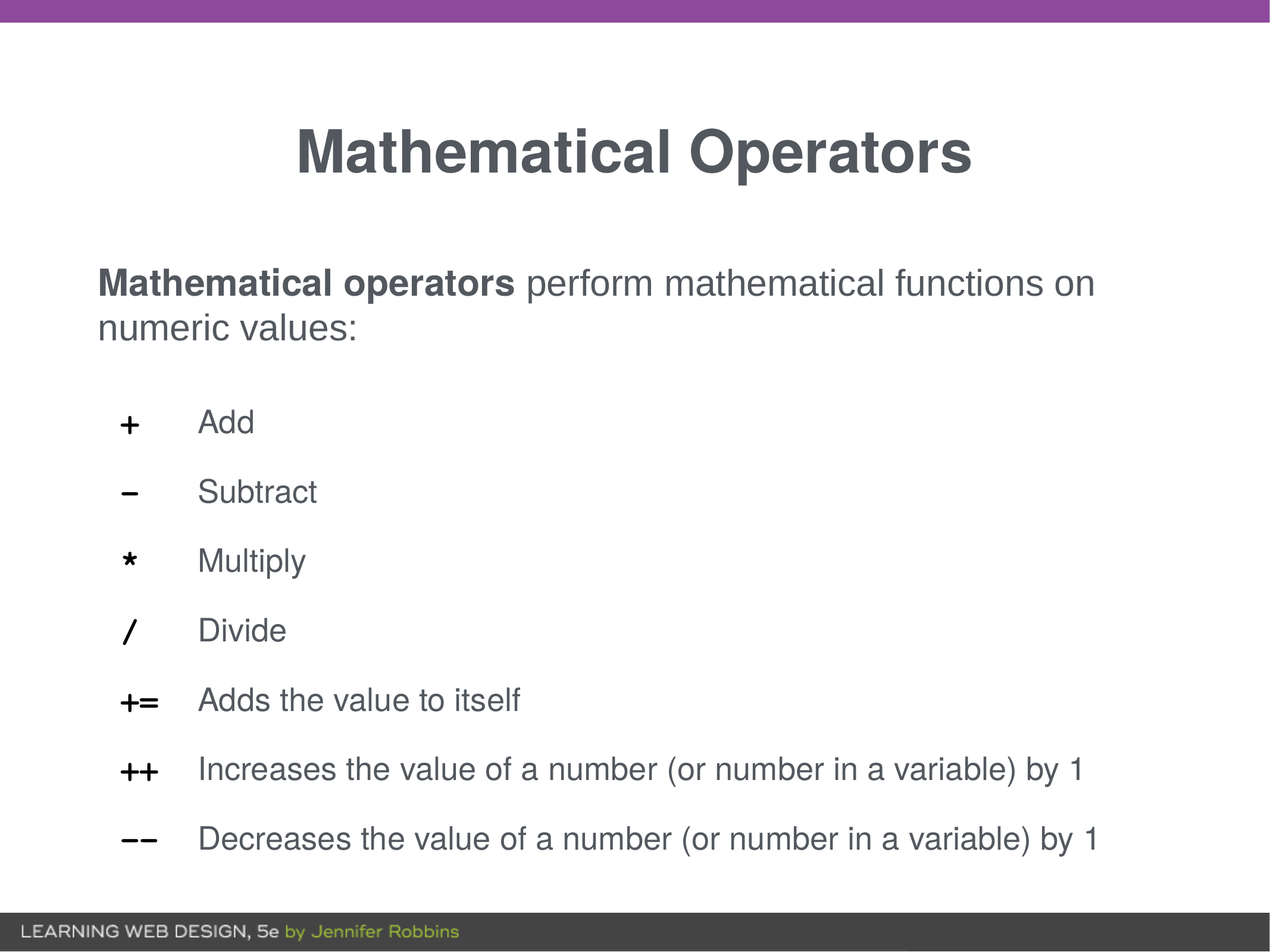

# Mathematical Operators
Mathematical operators perform mathematical functions on numeric values:
+   Add
-   Subtract
*   Multiply
/   Divide
+=  Adds the value to itself
++  Increases the value of a number (or number in a variable) by 1
--  Decreases the value of a number (or number in a variable) by 1